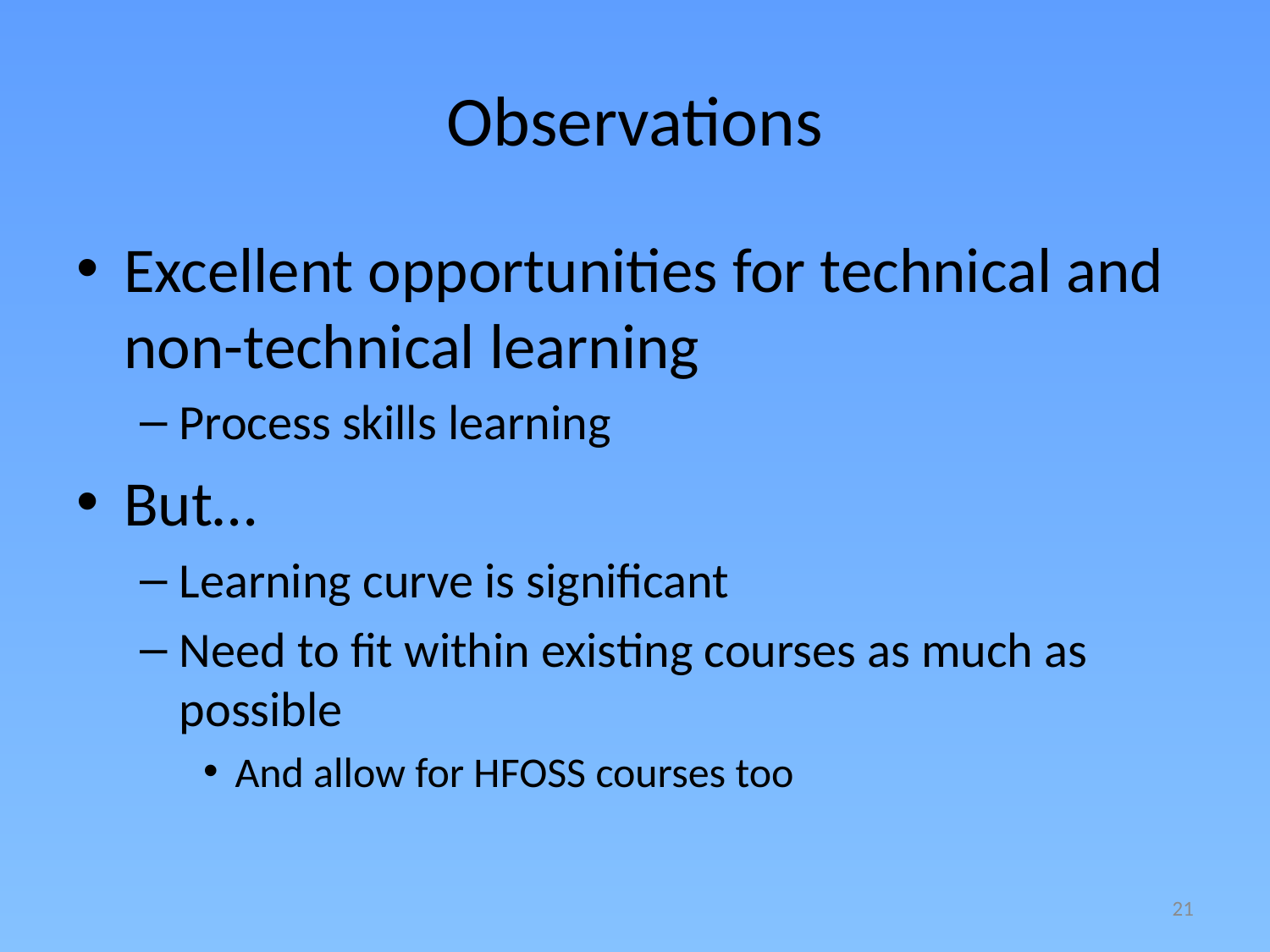

# Observations
Excellent opportunities for technical and non-technical learning
Process skills learning
But…
Learning curve is significant
Need to fit within existing courses as much as possible
And allow for HFOSS courses too
21